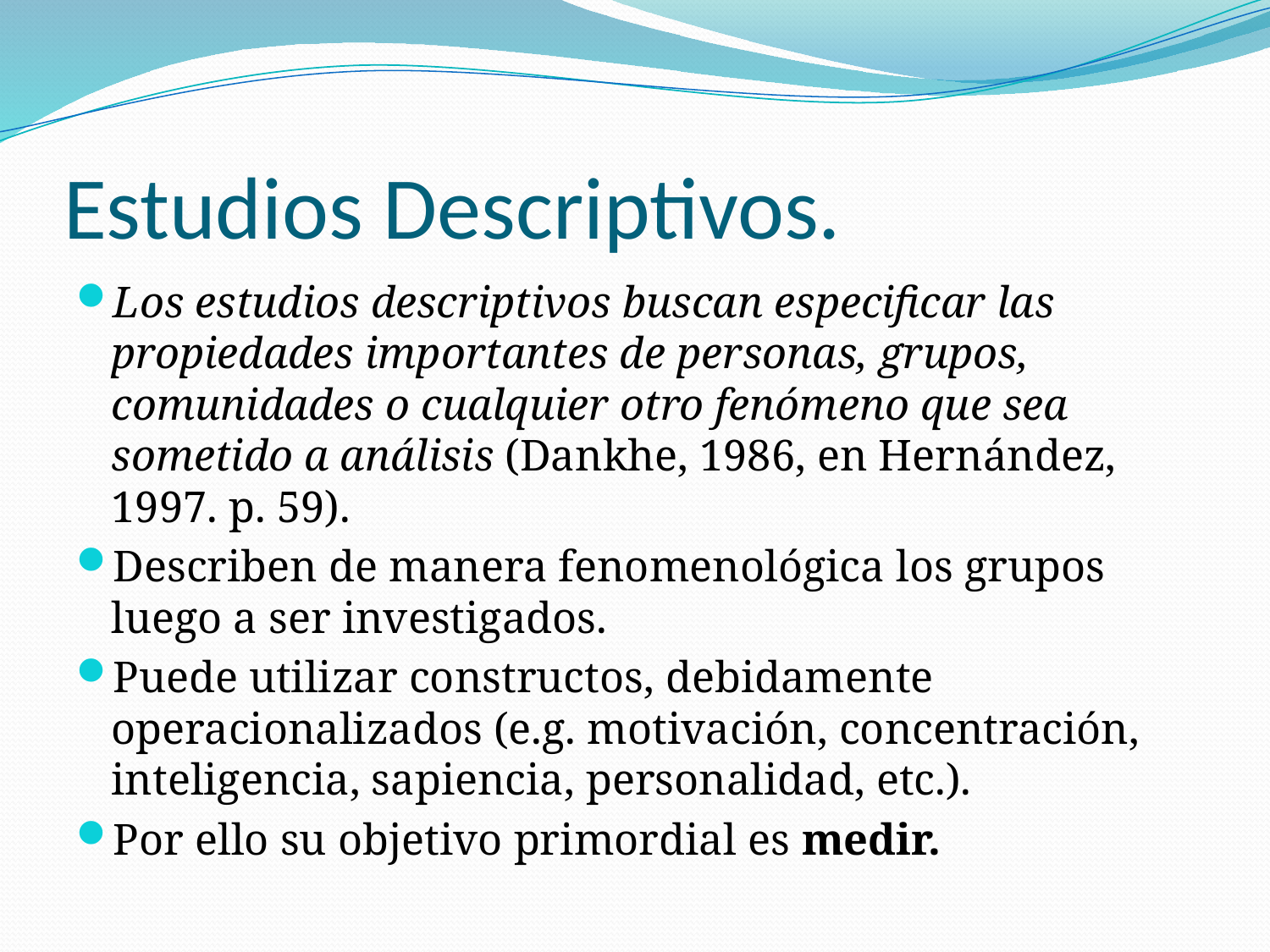

# Estudios Descriptivos.
Los estudios descriptivos buscan especificar las propiedades importantes de personas, grupos, comunidades o cualquier otro fenómeno que sea sometido a análisis (Dankhe, 1986, en Hernández, 1997. p. 59).
Describen de manera fenomenológica los grupos luego a ser investigados.
Puede utilizar constructos, debidamente operacionalizados (e.g. motivación, concentración, inteligencia, sapiencia, personalidad, etc.).
Por ello su objetivo primordial es medir.